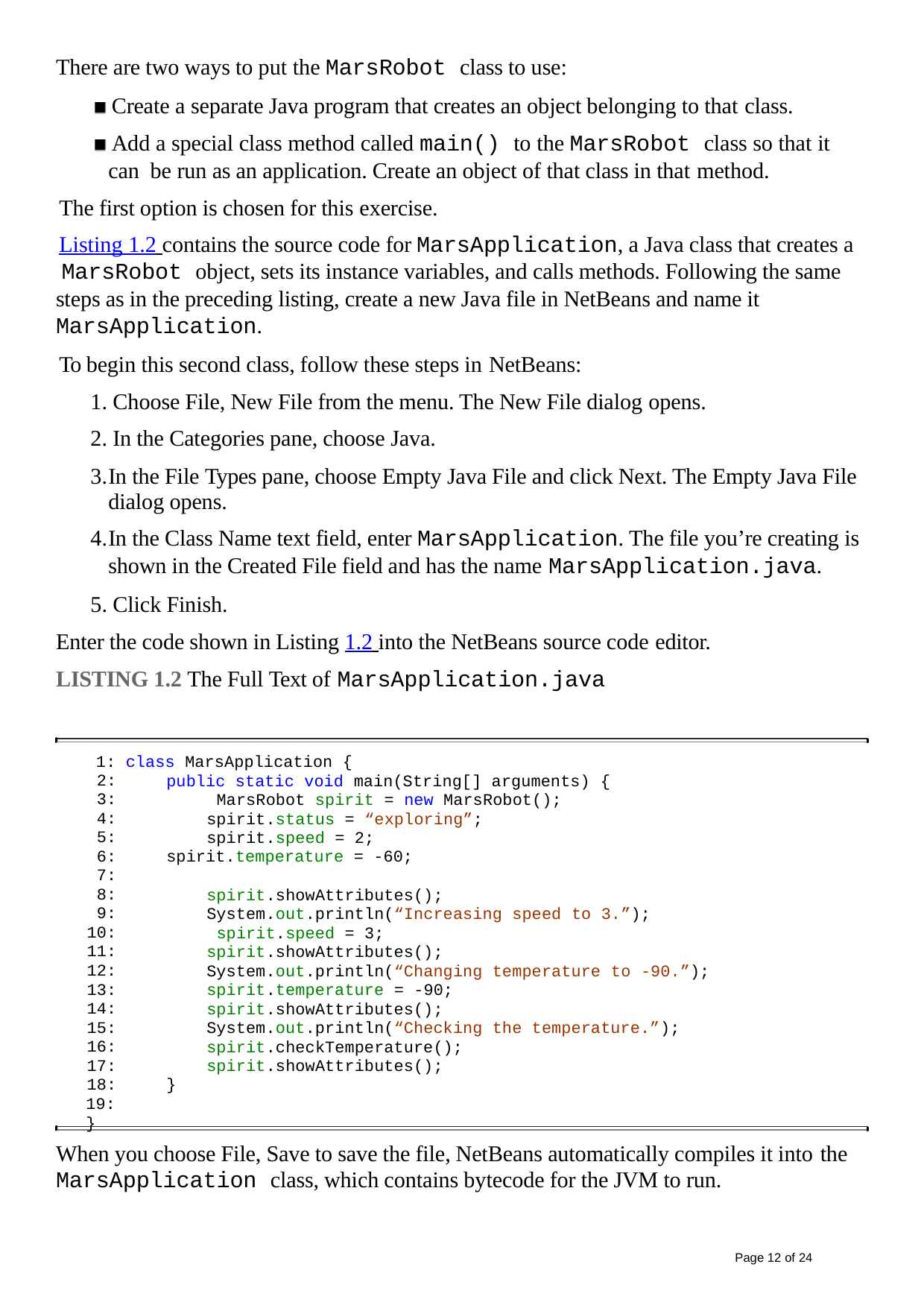

There are two ways to put the MarsRobot class to use:
Create a separate Java program that creates an object belonging to that class.
Add a special class method called main() to the MarsRobot class so that it can  be run as an application. Create an object of that class in that method.
The first option is chosen for this exercise.
Listing 1.2 contains the source code for MarsApplication, a Java class that creates a  MarsRobot object, sets its instance variables, and calls methods. Following the same  steps as in the preceding listing, create a new Java file in NetBeans and name it  MarsApplication.
To begin this second class, follow these steps in NetBeans:
Choose File, New File from the menu. The New File dialog opens.
In the Categories pane, choose Java.
In the File Types pane, choose Empty Java File and click Next. The Empty Java File  dialog opens.
In the Class Name text field, enter MarsApplication. The file you’re creating is  shown in the Created File field and has the name MarsApplication.java.
Click Finish.
Enter the code shown in Listing 1.2 into the NetBeans source code editor.
LISTING 1.2 The Full Text of MarsApplication.java

1: class MarsApplication {
2:
3:
4:
5:
6:
7:
8:
9:
10:
11:
12:
13:
14:
15:
16:
17:
18:
19: }
public static void main(String[] arguments) {  MarsRobot spirit = new MarsRobot();  spirit.status = “exploring”;  spirit.speed = 2;
spirit.temperature = -60;
spirit.showAttributes();  System.out.println(“Increasing speed to 3.”);  spirit.speed = 3;
spirit.showAttributes();  System.out.println(“Changing temperature to -90.”);  spirit.temperature = -90;
spirit.showAttributes();  System.out.println(“Checking the temperature.”);  spirit.checkTemperature();  spirit.showAttributes();
}

When you choose File, Save to save the file, NetBeans automatically compiles it into the
MarsApplication class, which contains bytecode for the JVM to run.
Page 12 of 24